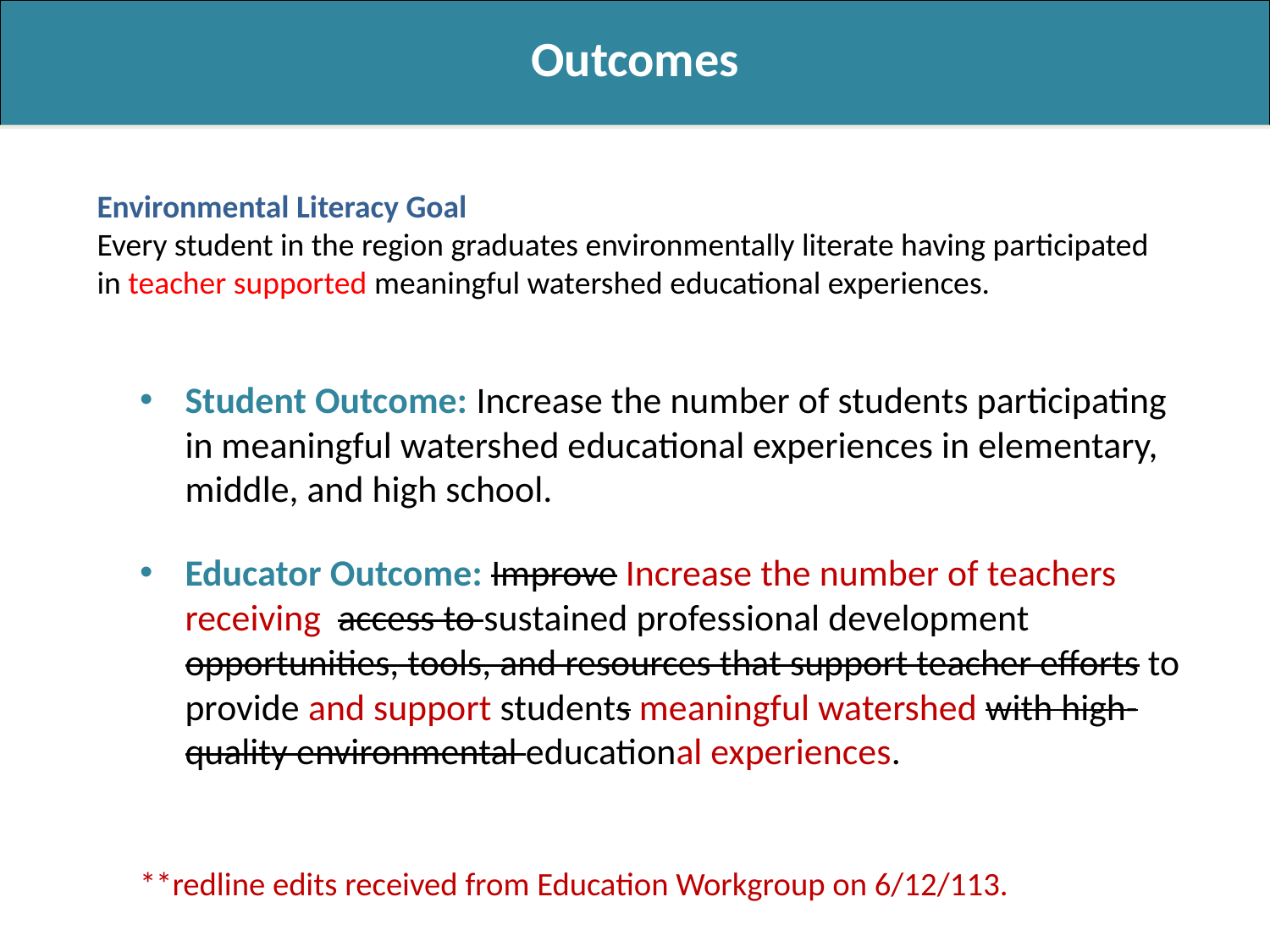

Outcomes
Environmental Literacy Goal
Every student in the region graduates environmentally literate having participated in teacher supported meaningful watershed educational experiences.

Student Outcome: Increase the number of students participating in meaningful watershed educational experiences in elementary, middle, and high school.

Educator Outcome: Improve Increase the number of teachers receiving  access to sustained professional development opportunities, tools, and resources that support teacher efforts to provide and support students meaningful watershed with high-quality environmental educational experiences.

**redline edits received from Education Workgroup on 6/12/113.